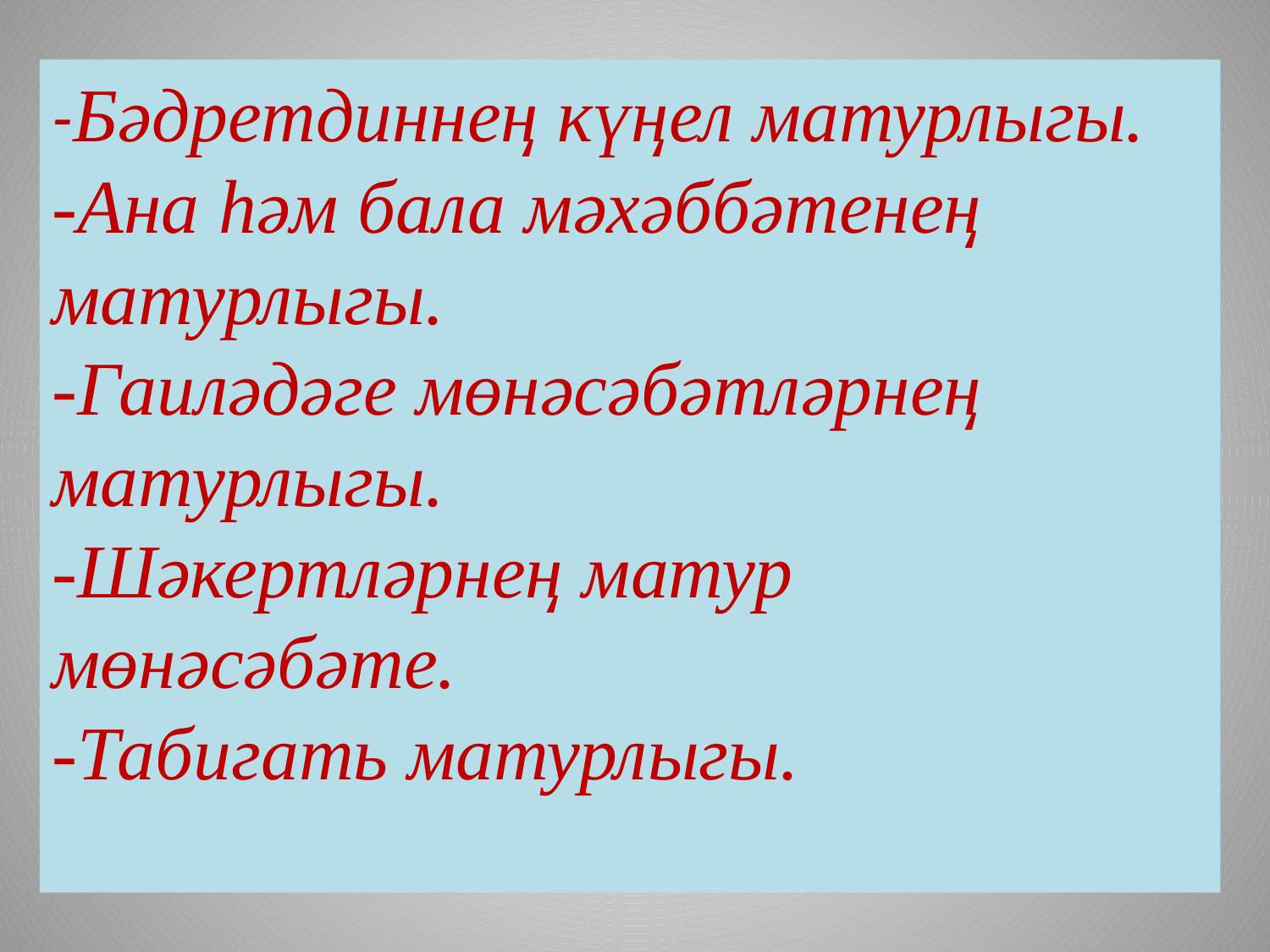

# -Бәдретдиннең күңел матурлыгы. -Ана һәм бала мәхәббәтенең матурлыгы. -Гаиләдәге мөнәсәбәтләрнең матурлыгы. -Шәкертләрнең матур мөнәсәбәте. -Табигать матурлыгы.